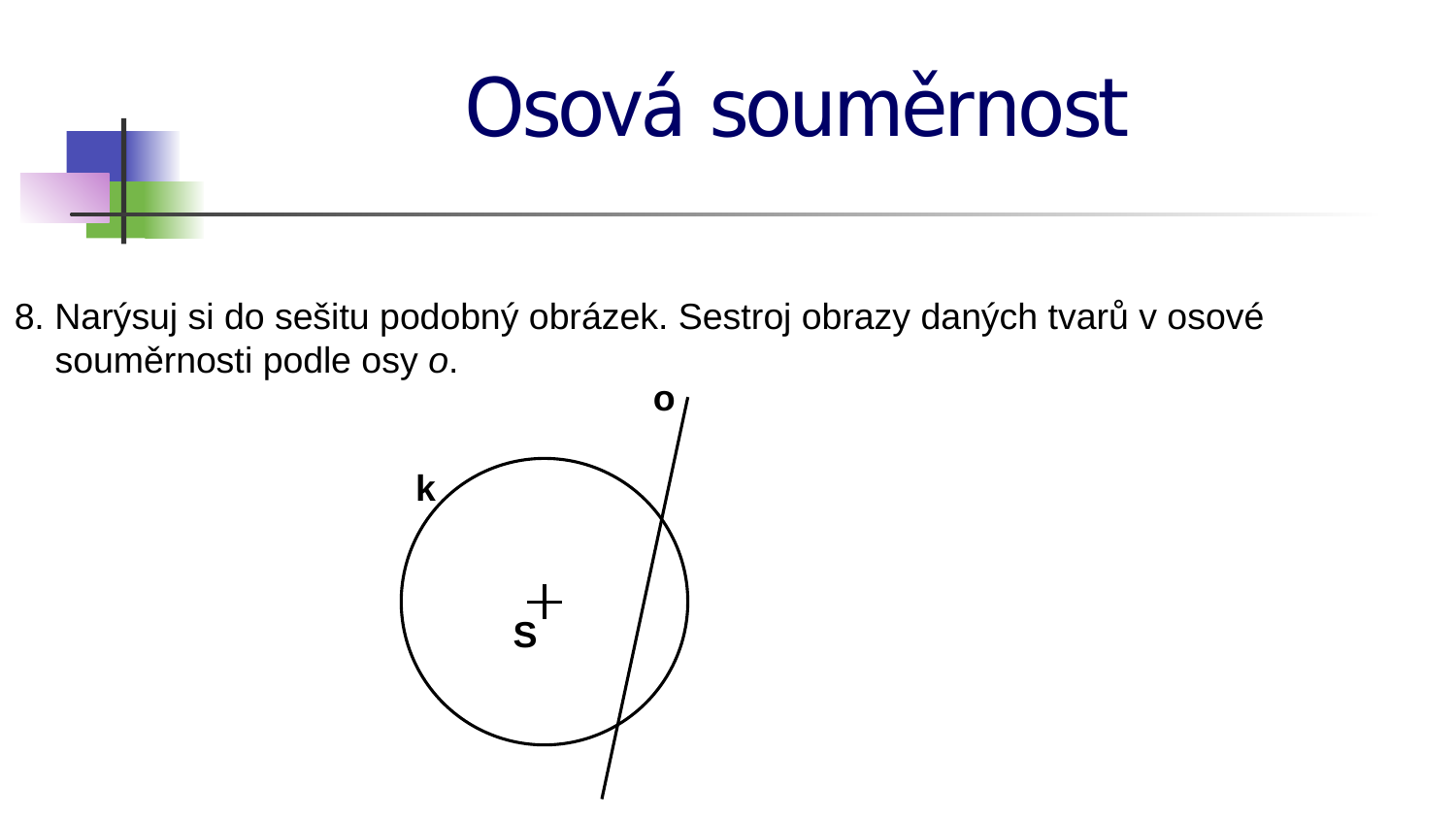

# Osová souměrnost
8. Narýsuj si do sešitu podobný obrázek. Sestroj obrazy daných tvarů v osové
    souměrnosti podle osy o.
o
k

S